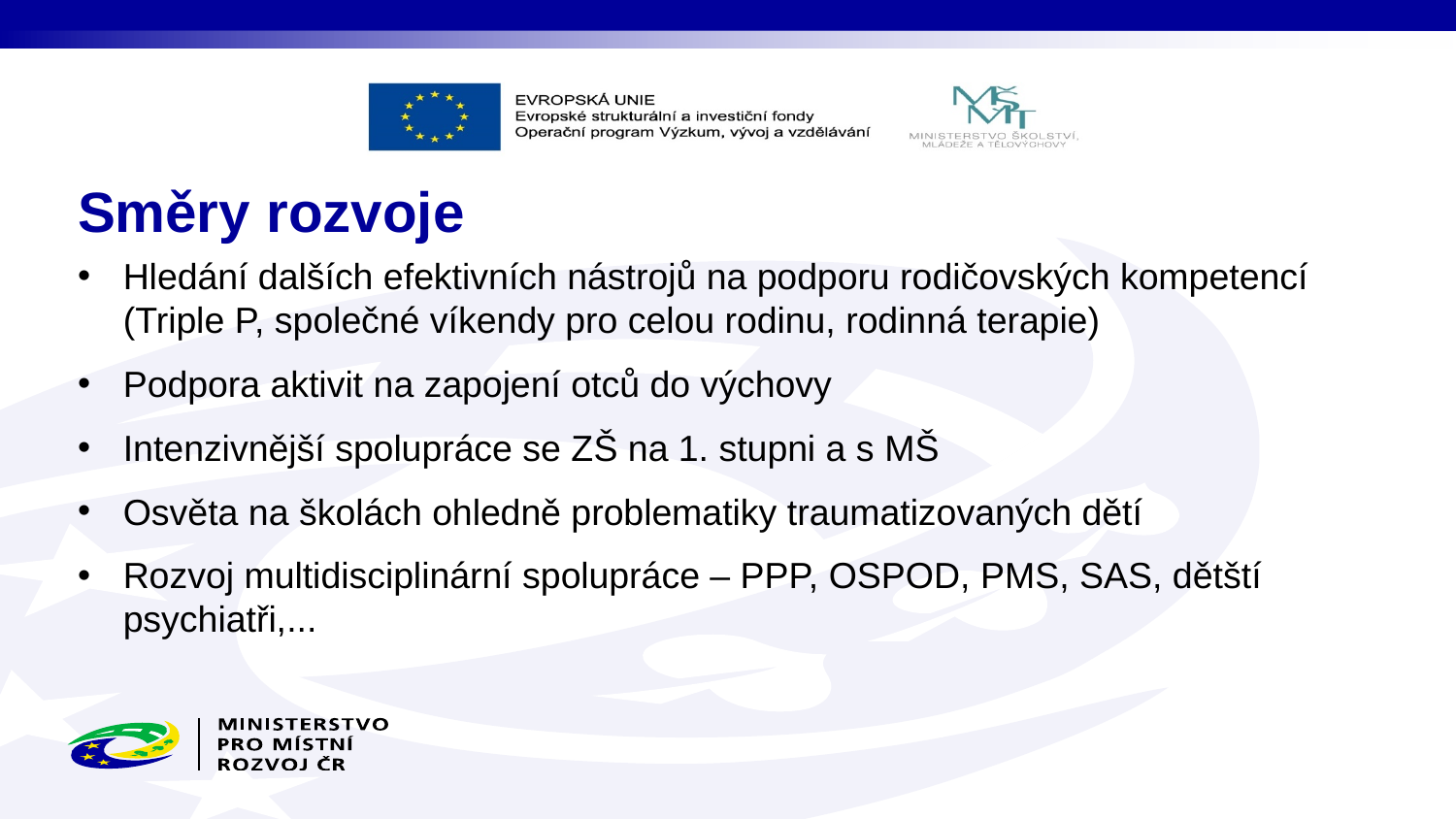

# Směry rozvoje
Hledání dalších efektivních nástrojů na podporu rodičovských kompetencí (Triple P, společné víkendy pro celou rodinu, rodinná terapie)
Podpora aktivit na zapojení otců do výchovy
Intenzivnější spolupráce se ZŠ na 1. stupni a s MŠ
Osvěta na školách ohledně problematiky traumatizovaných dětí
Rozvoj multidisciplinární spolupráce – PPP, OSPOD, PMS, SAS, dětští psychiatři,...